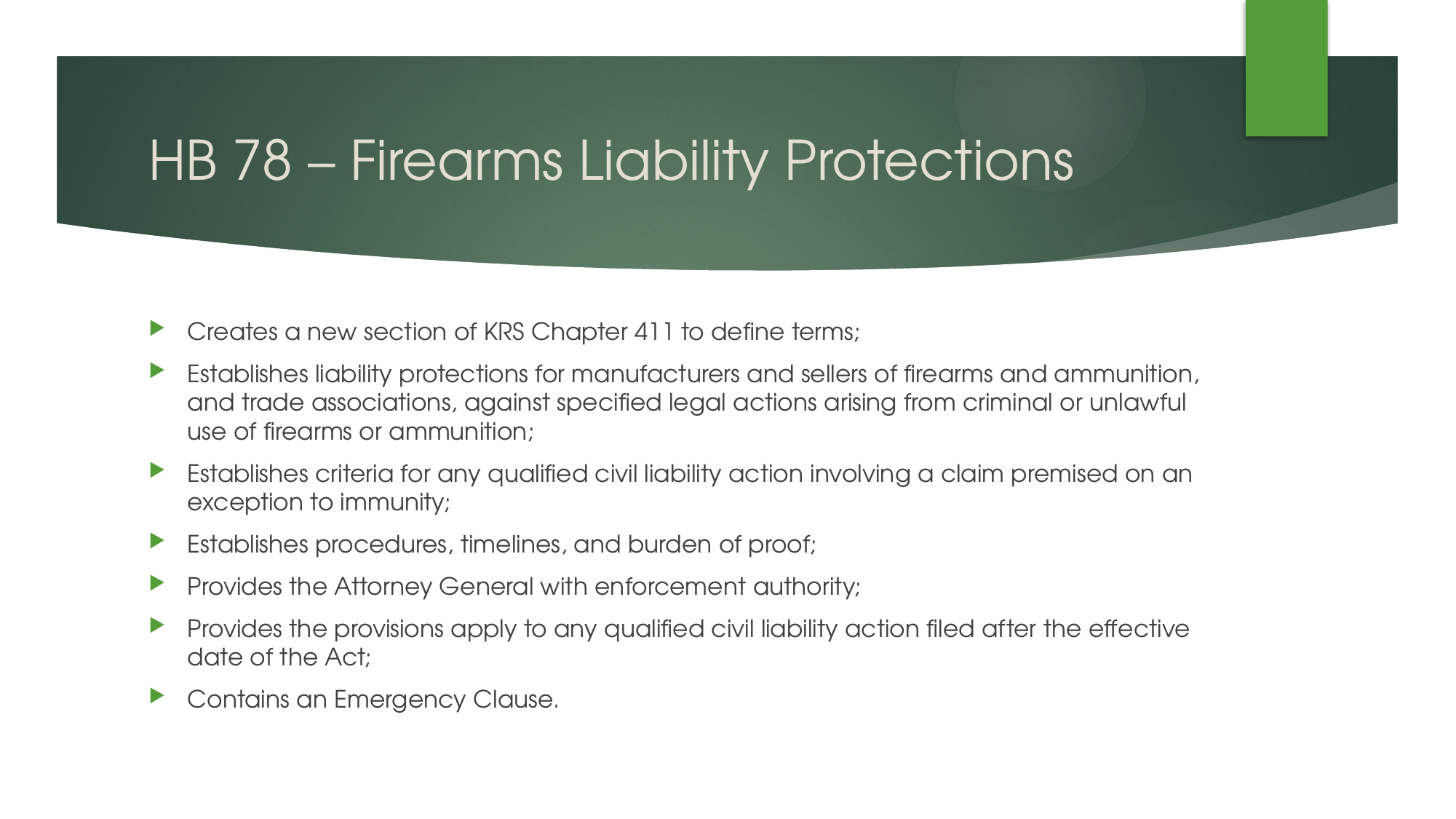

# HB 78 – Firearms Liability Protections
Creates a new section of KRS Chapter 411 to define terms;
Establishes liability protections for manufacturers and sellers of firearms and ammunition, and trade associations, against specified legal actions arising from criminal or unlawful use of firearms or ammunition;
Establishes criteria for any qualified civil liability action involving a claim premised on an exception to immunity;
Establishes procedures, timelines, and burden of proof;
Provides the Attorney General with enforcement authority;
Provides the provisions apply to any qualified civil liability action filed after the effective date of the Act;
Contains an Emergency Clause.